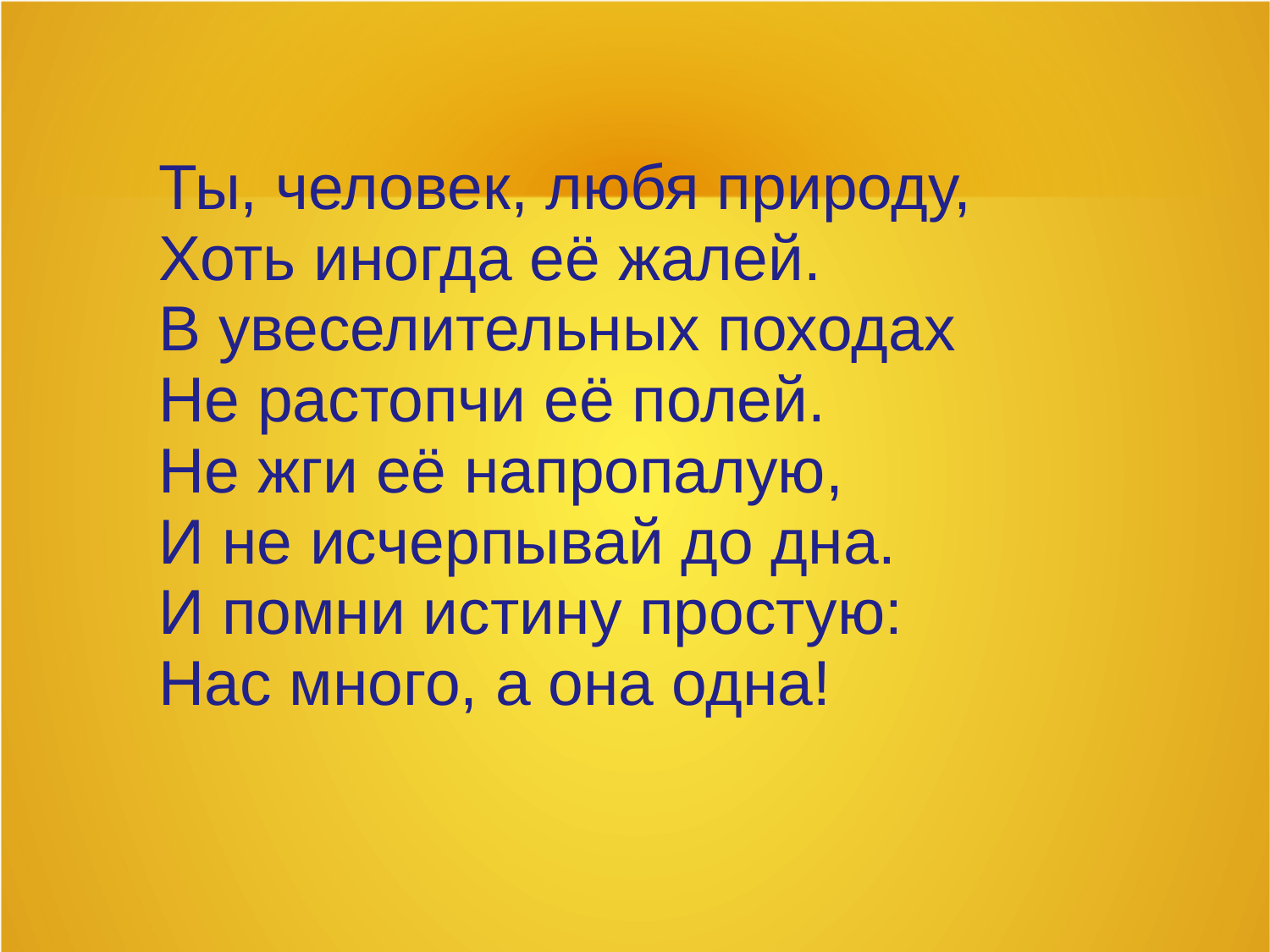

# Ты, человек, любя природу, Хоть иногда её жалей. В увеселительных походах Не растопчи её полей. Не жги её напропалую, И не исчерпывай до дна. И помни истину простую: Нас много, а она одна!